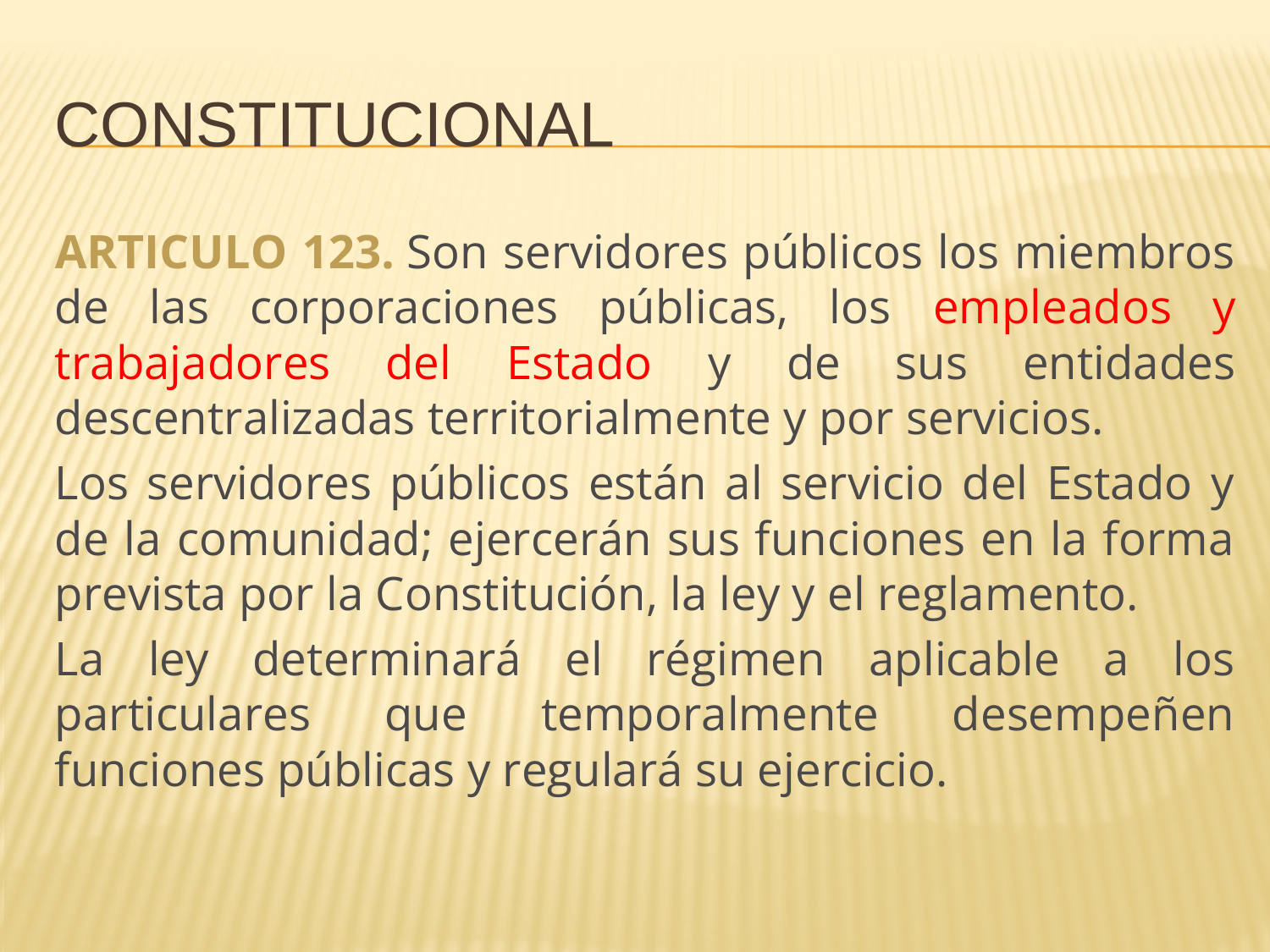

# constitucional
ARTICULO 123. Son servidores públicos los miembros de las corporaciones públicas, los empleados y trabajadores del Estado y de sus entidades descentralizadas territorialmente y por servicios.
Los servidores públicos están al servicio del Estado y de la comunidad; ejercerán sus funciones en la forma prevista por la Constitución, la ley y el reglamento.
La ley determinará el régimen aplicable a los particulares que temporalmente desempeñen funciones públicas y regulará su ejercicio.